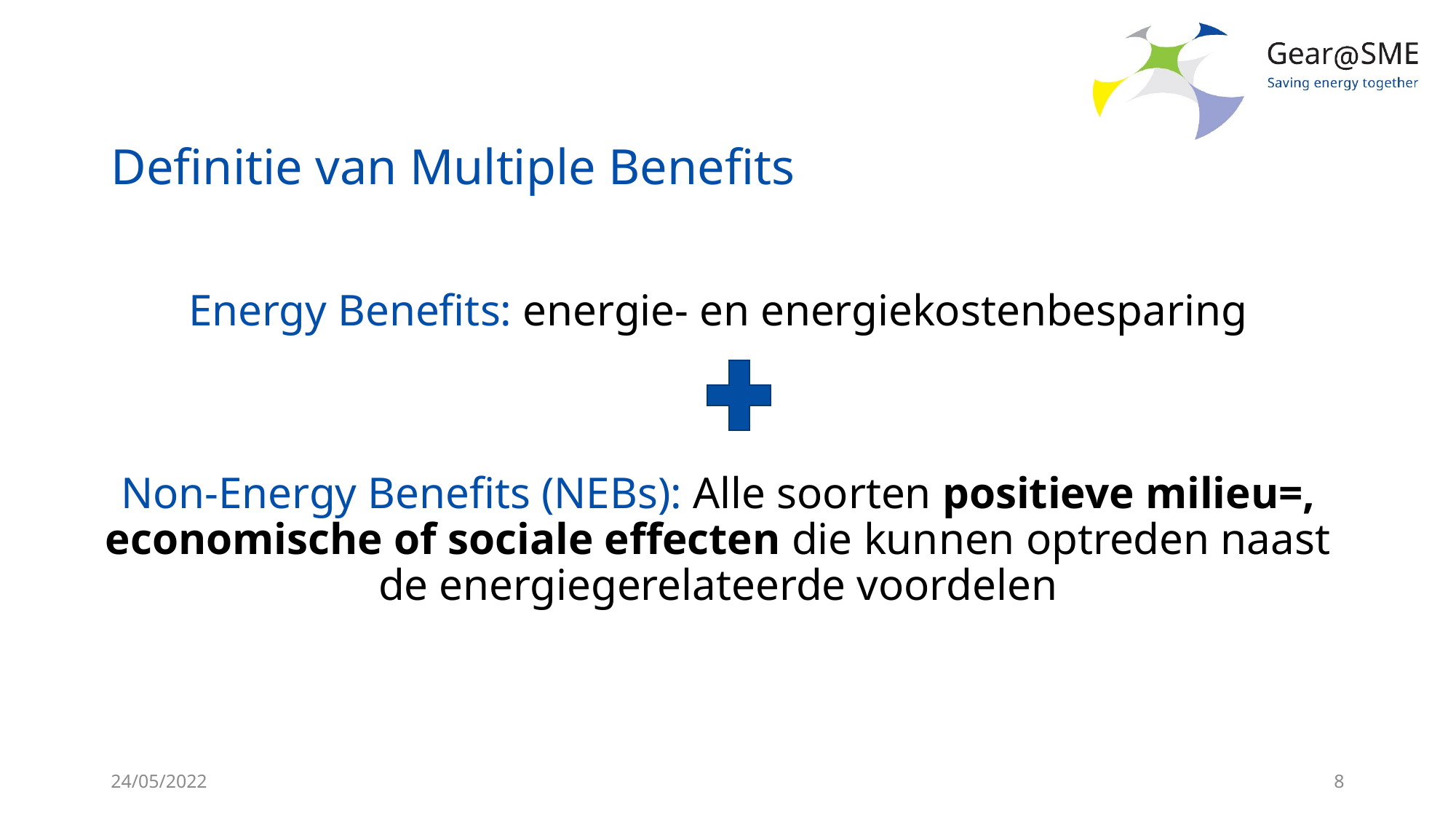

# Definitie van Multiple Benefits

Energy Benefits: energie- en energiekostenbesparing

Non-Energy Benefits (NEBs): Alle soorten positieve milieu=, economische of sociale effecten die kunnen optreden naast de energiegerelateerde voordelen

24/05/2022
8